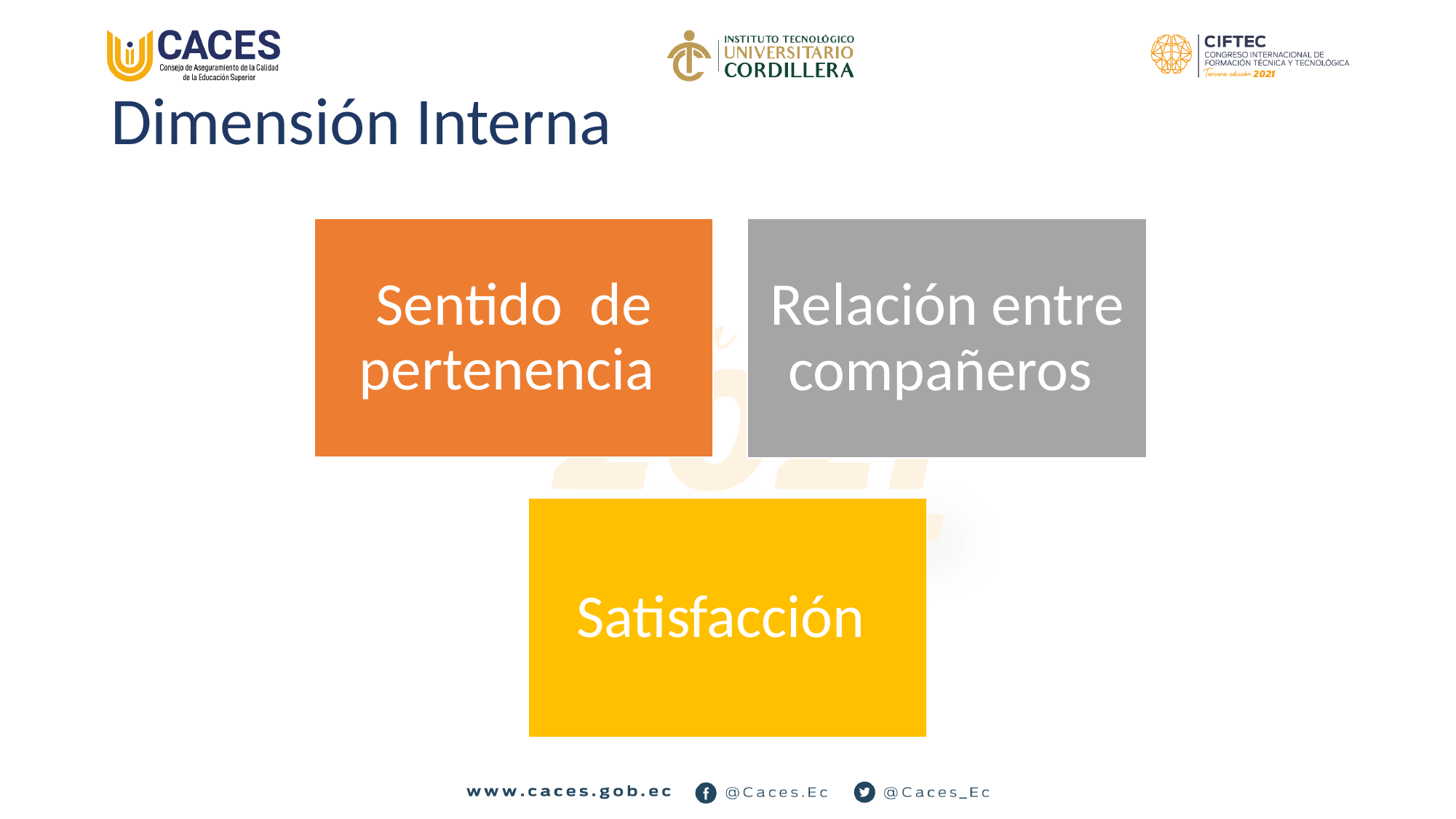

# Dimensión Interna
Sentido  de pertenencia
Relación entre compañeros
Satisfacción